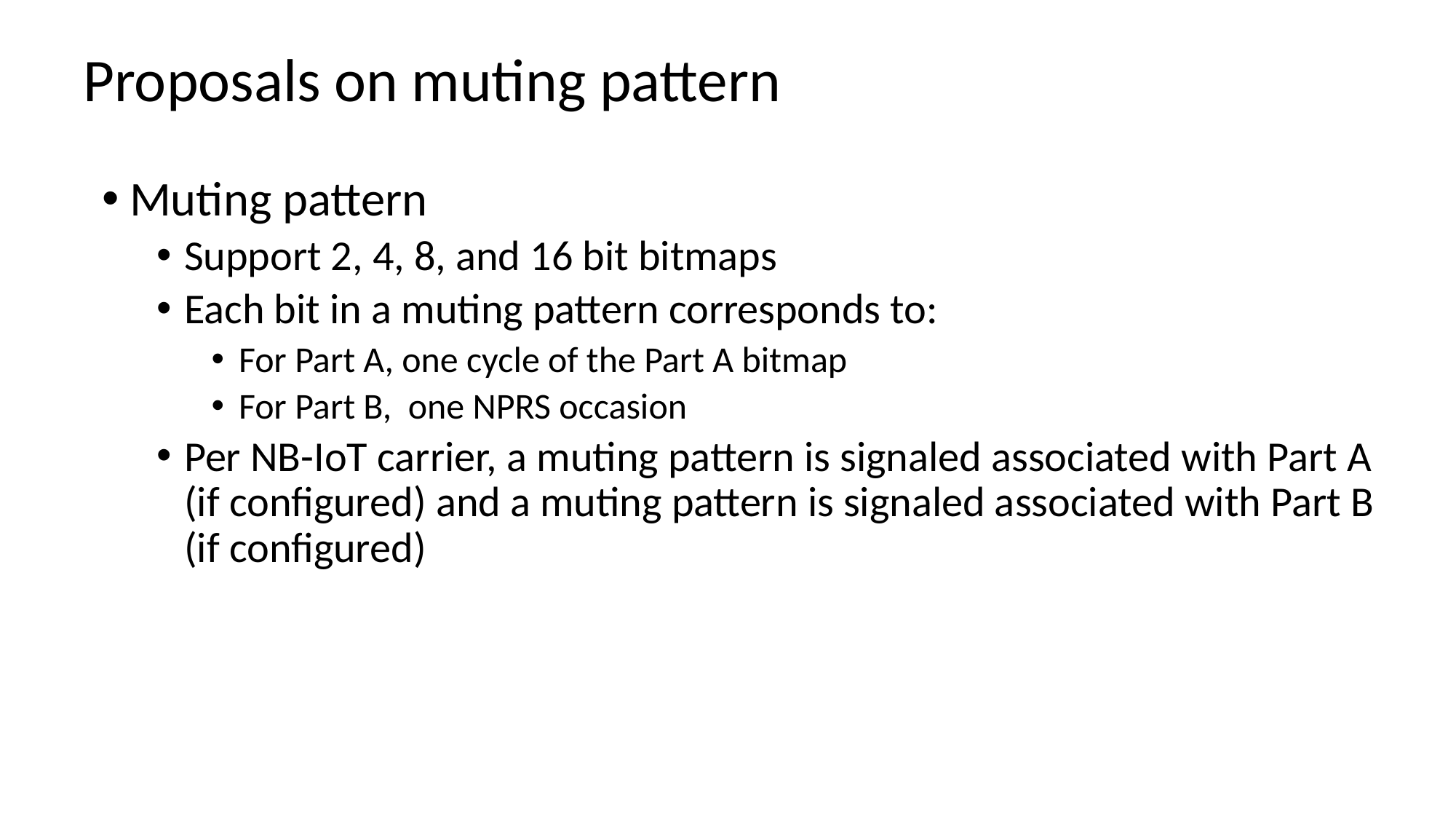

# Proposals on muting pattern
Muting pattern
Support 2, 4, 8, and 16 bit bitmaps
Each bit in a muting pattern corresponds to:
For Part A, one cycle of the Part A bitmap
For Part B,  one NPRS occasion
Per NB-IoT carrier, a muting pattern is signaled associated with Part A (if configured) and a muting pattern is signaled associated with Part B (if configured)